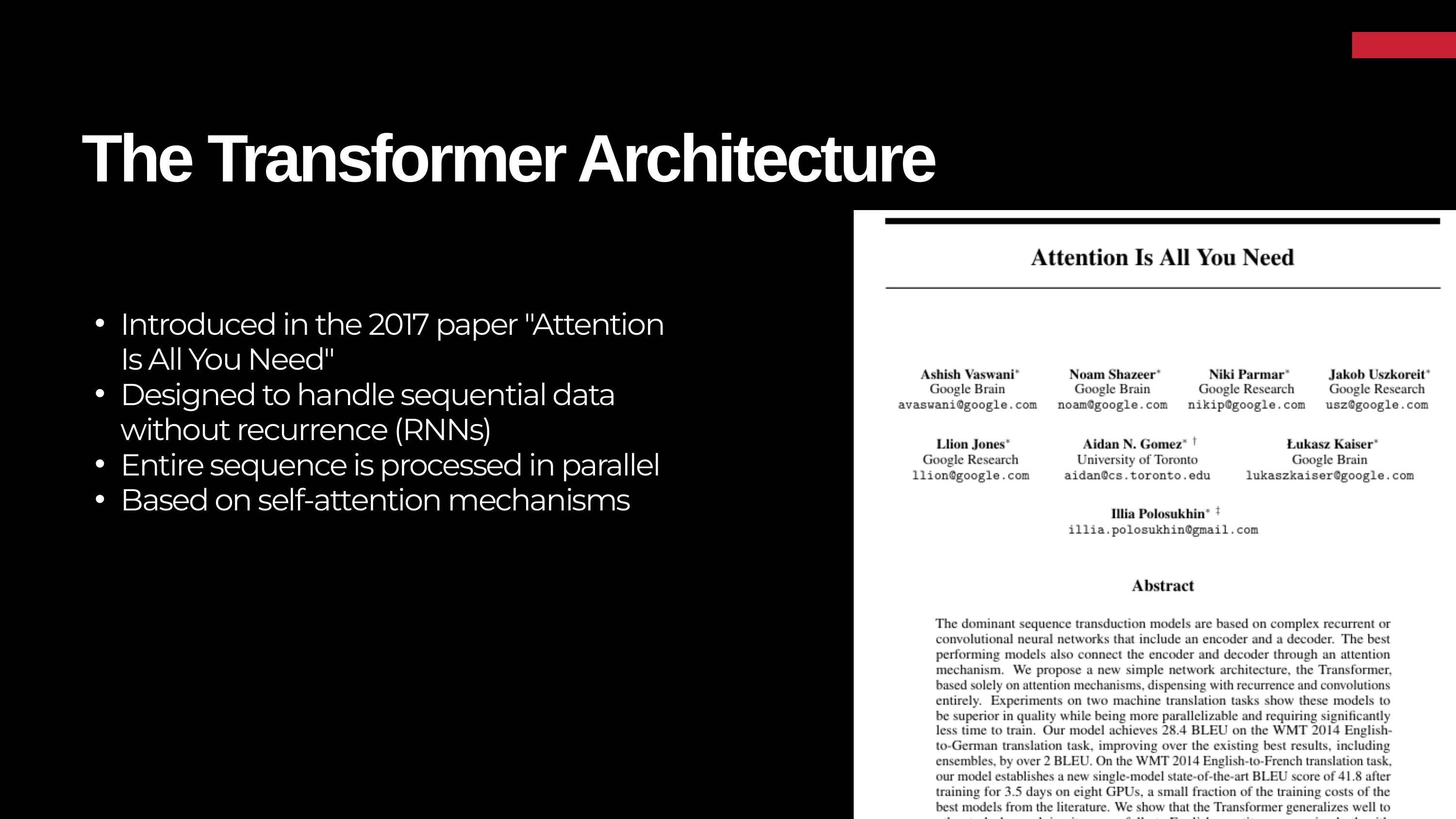

The Transformer Architecture

Introduced in the 2017 paper "Attention Is All You Need"
Designed to handle sequential data without recurrence (RNNs)
Entire sequence is processed in parallel
Based on self-attention mechanisms